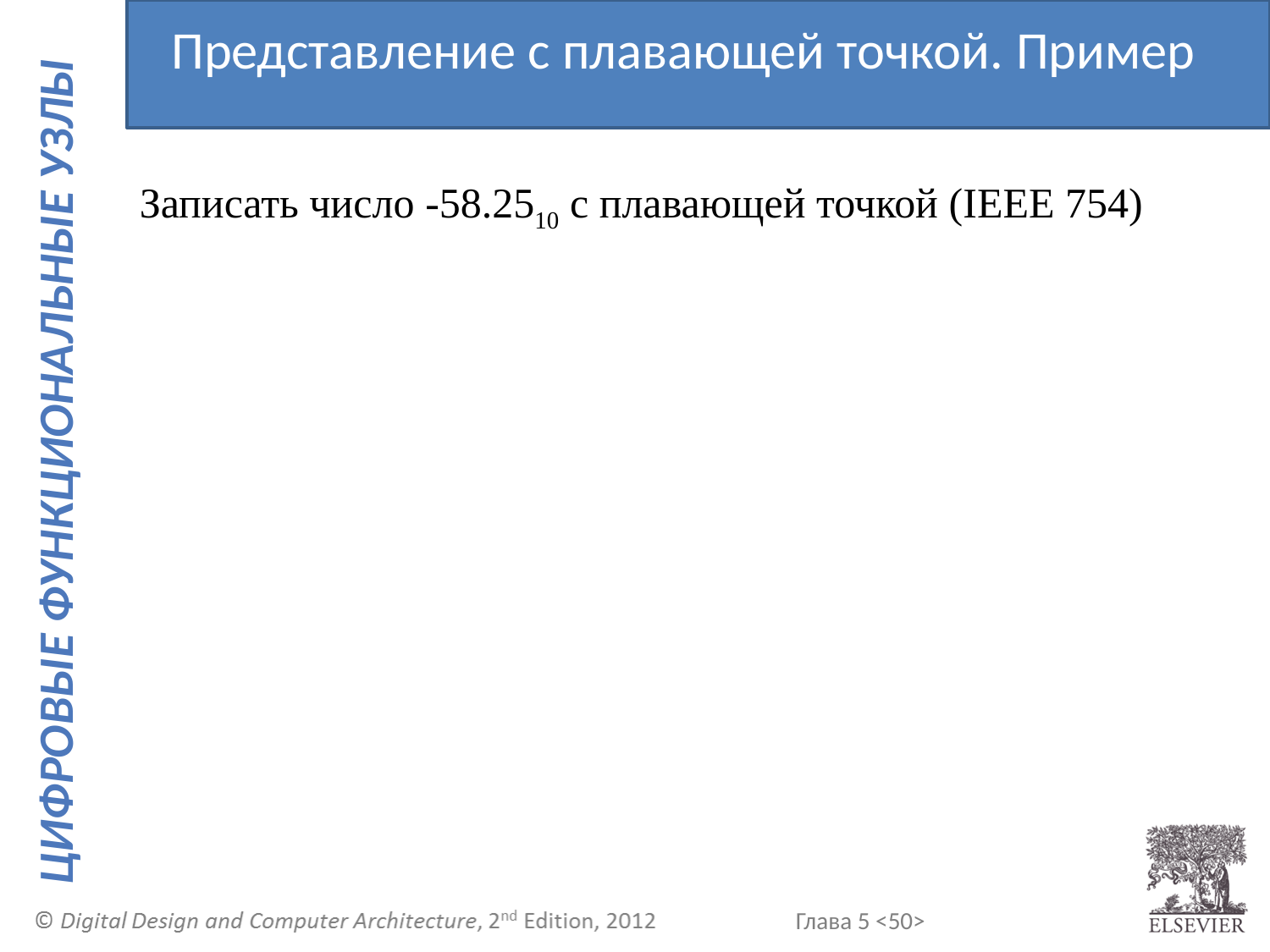

Представление с плавающей точкой. Пример

Записать число -58.2510 с плавающей точкой (IEEE 754)